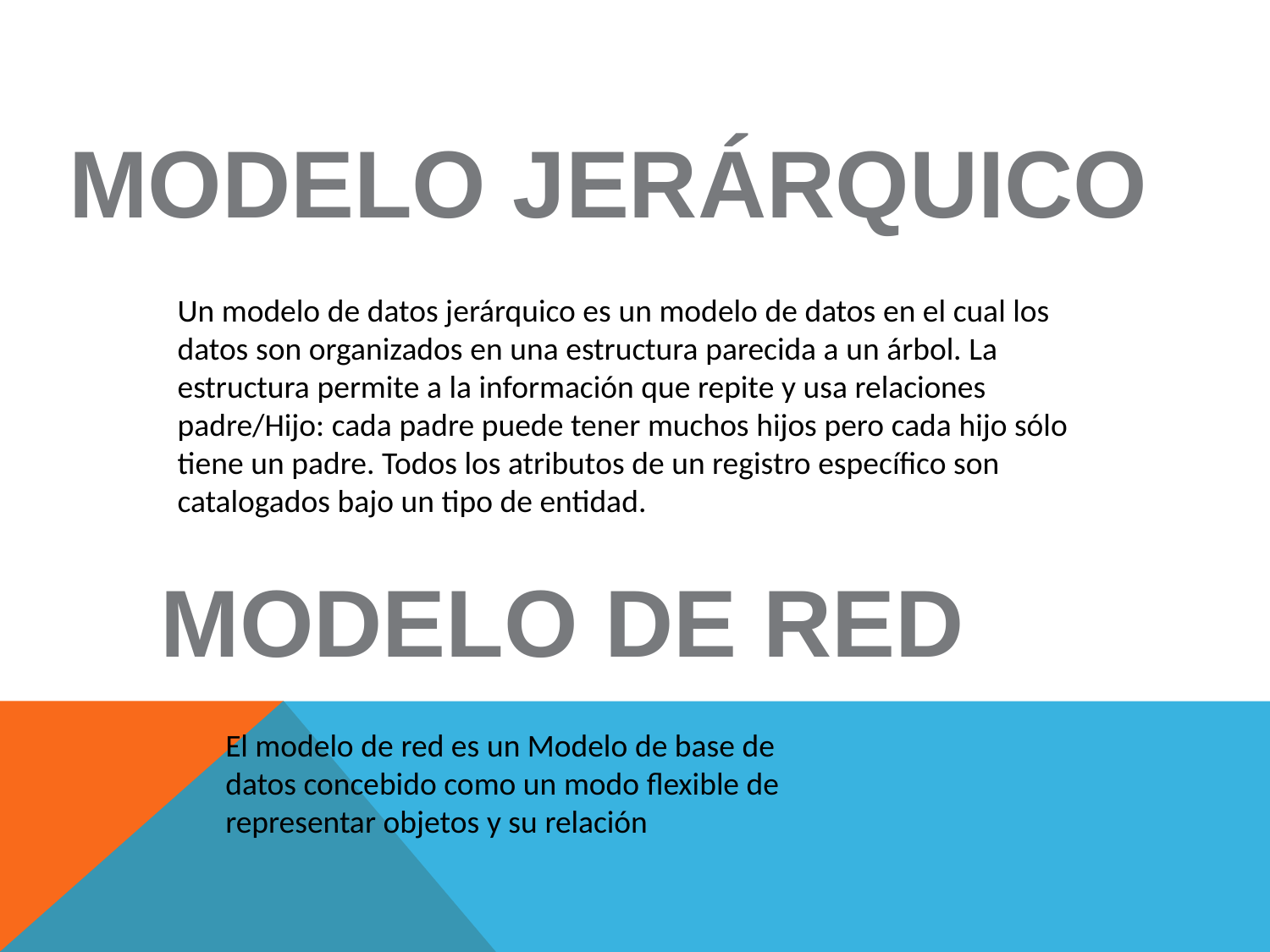

Modelo jerárquico
Un modelo de datos jerárquico es un modelo de datos en el cual los datos son organizados en una estructura parecida a un árbol. La estructura permite a la información que repite y usa relaciones padre/Hijo: cada padre puede tener muchos hijos pero cada hijo sólo tiene un padre. Todos los atributos de un registro específico son catalogados bajo un tipo de entidad.
Modelo de red
El modelo de red es un Modelo de base de datos concebido como un modo flexible de representar objetos y su relación